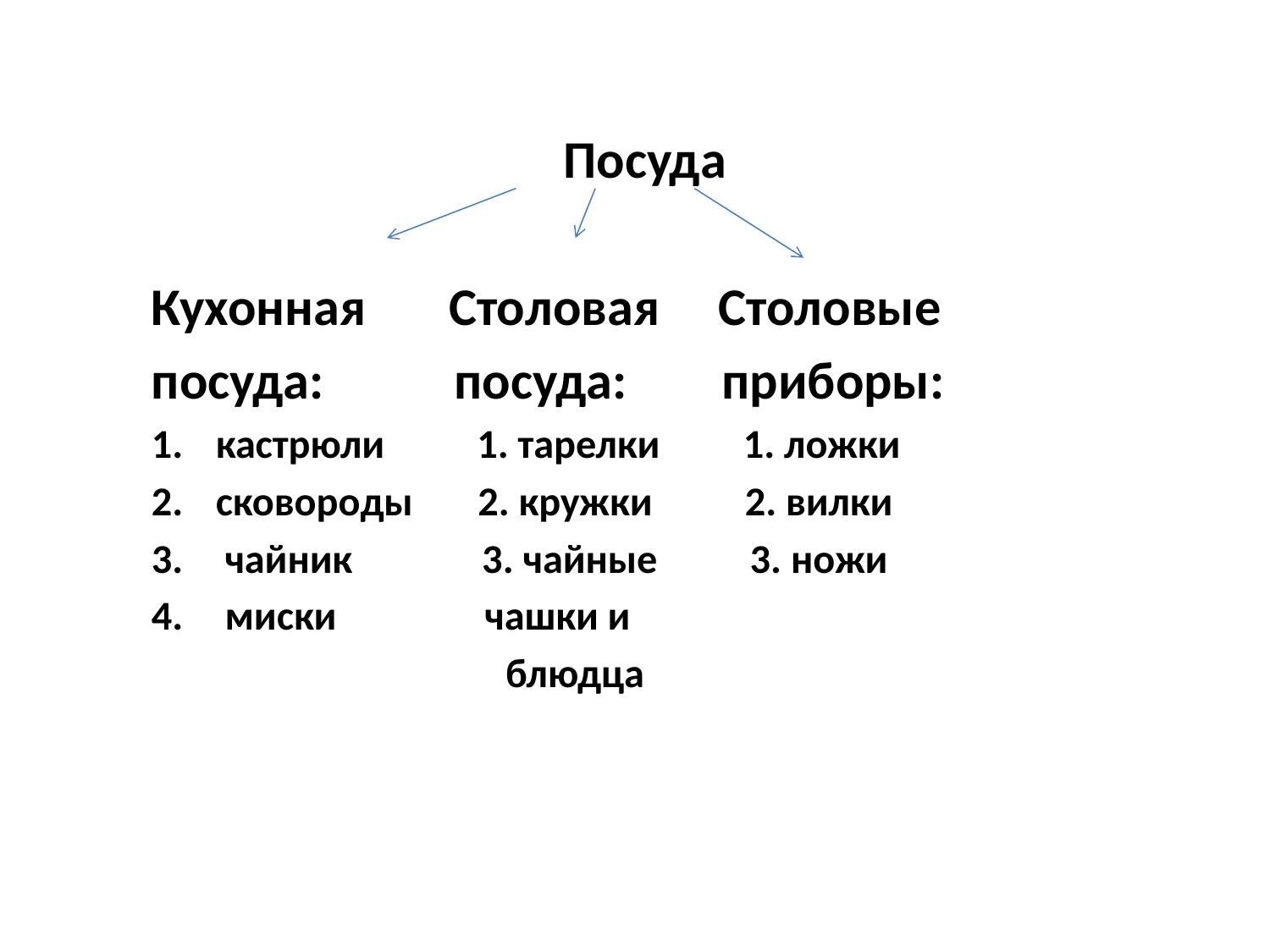

#
Посуда

Кухонная       Столовая     Столовые
посуда:           посуда:        приборы:
кастрюли          1. тарелки         1. ложки
сковороды       2. кружки          2. вилки
 чайник              3. чайные          3. ножи
 миски                чашки и
                                      блюдца